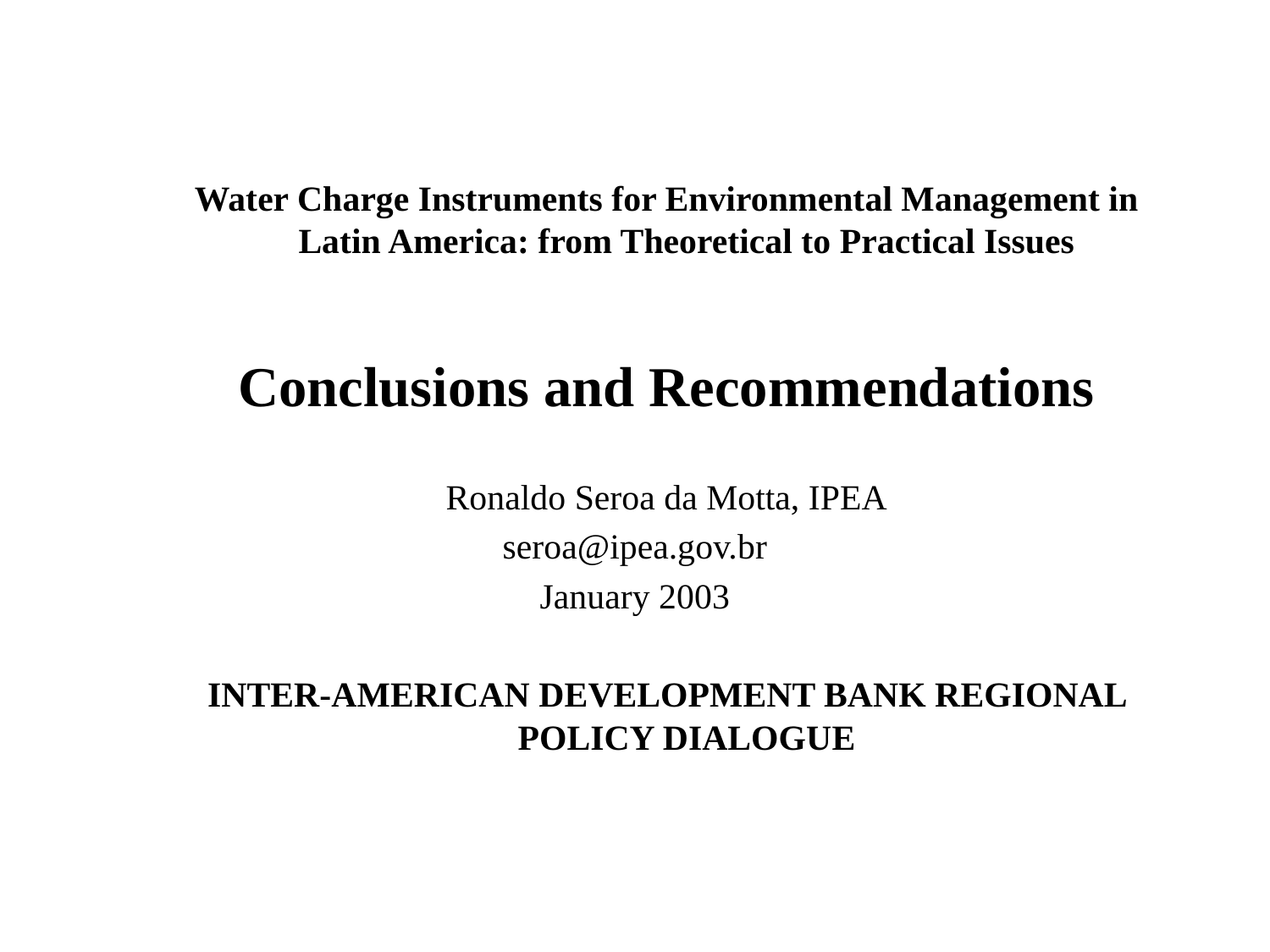

#
Water Charge Instruments for Environmental Management in Latin America: from Theoretical to Practical Issues

Conclusions and Recommendations

Ronaldo Seroa da Motta, IPEA
seroa@ipea.gov.br
January 2003

INTER-AMERICAN DEVELOPMENT BANK REGIONAL POLICY DIALOGUE